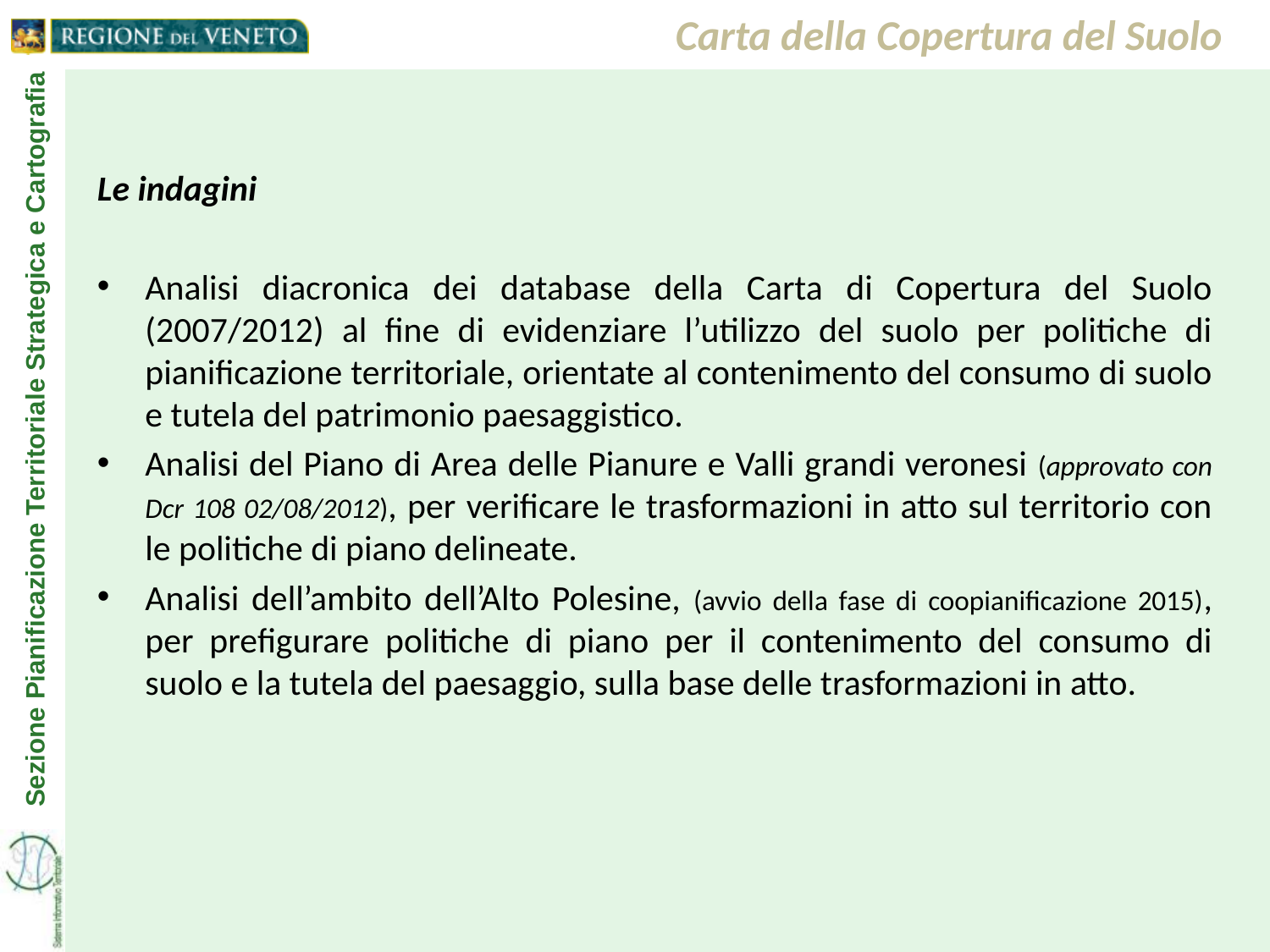

Carta della Copertura del Suolo
Le indagini

Analisi diacronica dei database della Carta di Copertura del Suolo (2007/2012) al fine di evidenziare l’utilizzo del suolo per politiche di pianificazione territoriale, orientate al contenimento del consumo di suolo e tutela del patrimonio paesaggistico.
Analisi del Piano di Area delle Pianure e Valli grandi veronesi (approvato con Dcr 108 02/08/2012), per verificare le trasformazioni in atto sul territorio con le politiche di piano delineate.
Analisi dell’ambito dell’Alto Polesine, (avvio della fase di coopianificazione 2015), per prefigurare politiche di piano per il contenimento del consumo di suolo e la tutela del paesaggio, sulla base delle trasformazioni in atto.